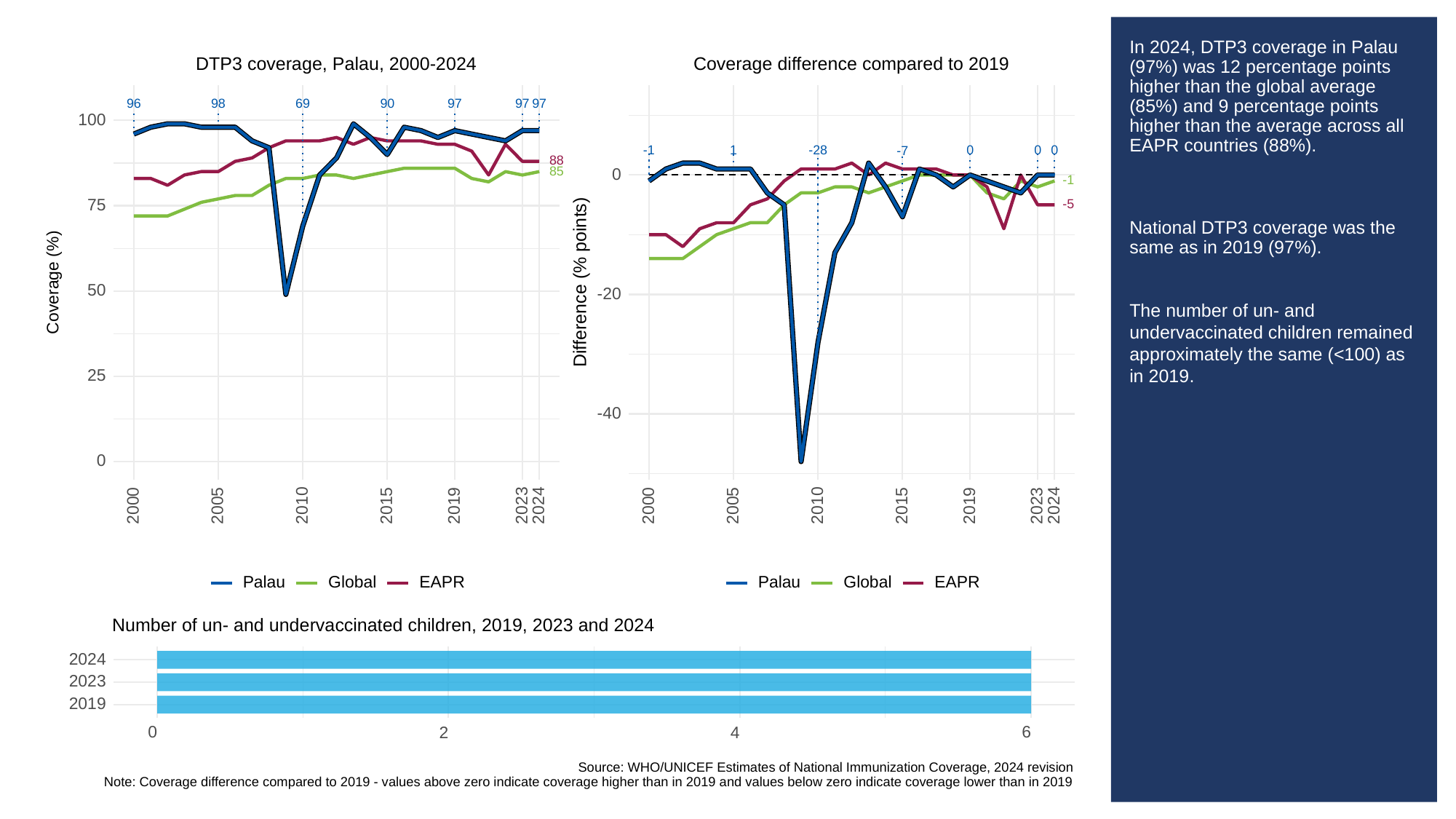

# In 2024, DTP3 coverage in Palau (97%) was 12 percentage points higher than the global average (85%) and 9 percentage points higher than the average across all EAPR countries (88%).

National DTP3 coverage was the same as in 2019 (97%).

The number of un- and undervaccinated children remained approximately the same (<100) as in 2019.

Coverage difference compared to 2019
DTP3 coverage, Palau, 2000-2024

96
98
69
90
97
97
97

100

-28
0
0
0
-1
1
-7

88

85

0

-1
75
-5

Difference (% points)
Coverage (%)
50
-20

25

-40

0

2023
2023
2000
2005
2010
2015
2019
2024
2000
2005
2010
2015
2019
2024
Global
Global
Palau
Palau
EAPR
EAPR

Number of un- and undervaccinated children, 2019, 2023 and 2024

2024

2023

2019

0
6
2
4
Source: WHO/UNICEF Estimates of National Immunization Coverage, 2024 revision
Note: Coverage difference compared to 2019 - values above zero indicate coverage higher than in 2019 and values below zero indicate coverage lower than in 2019